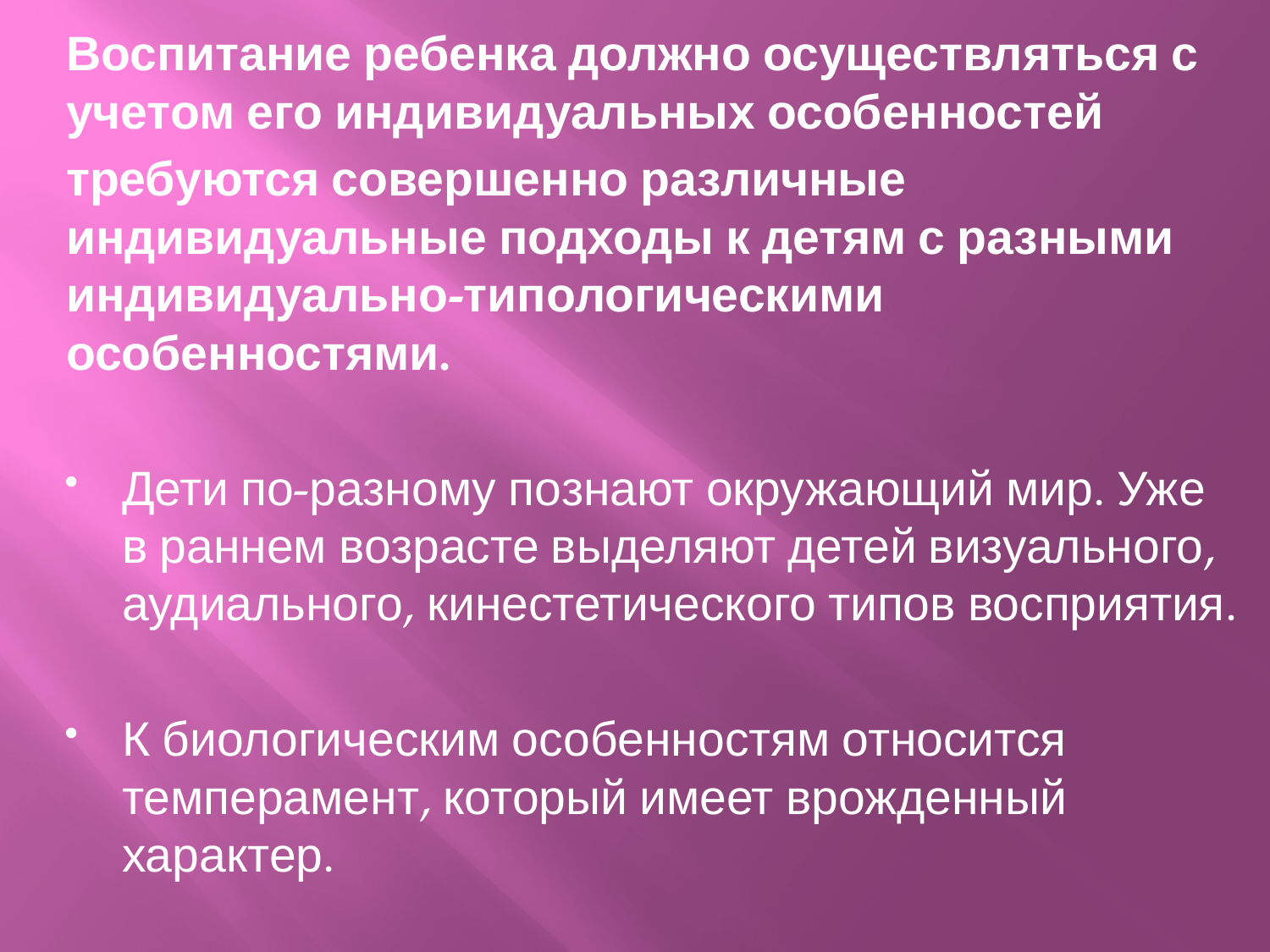

Воспитание ребенка должно осуществляться с учетом его индивидуальных особенностей
требуются совершенно различные индивидуальные подходы к детям с разными индивидуально-типологическими особенностями.

Дети по-разному по­знают окружающий мир. Уже в раннем возрасте выделяют детей визуального, аудиального, кинестетического типов восприятия.

К биологическим особенностям относится темперамент, который имеет врожденный характер.